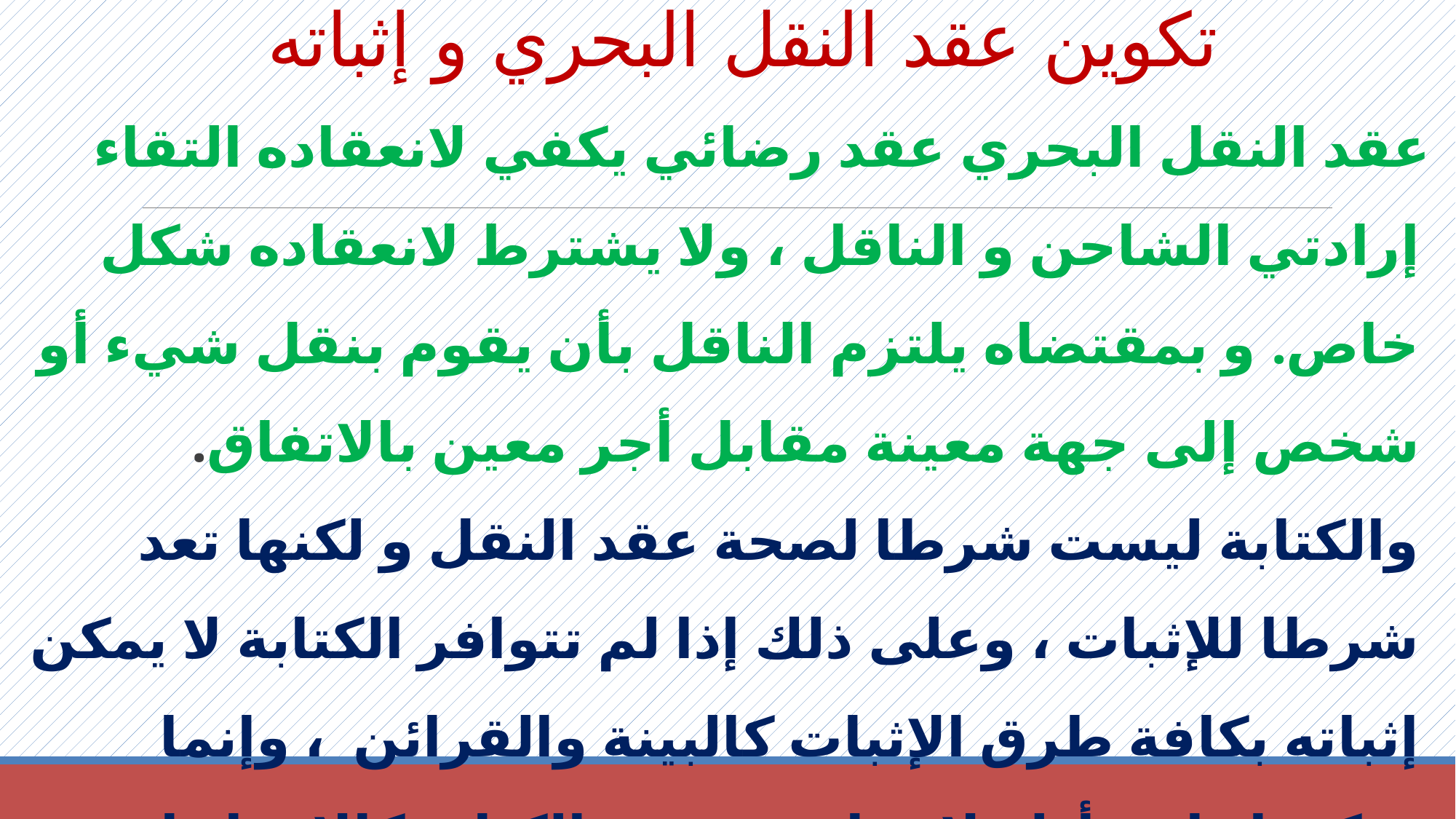

# تكوين عقد النقل البحري و إثباته
عقد النقل البحري عقد رضائي يكفي لانعقاده التقاء إرادتي الشاحن و الناقل ، ولا يشترط لانعقاده شكل خاص. و بمقتضاه يلتزم الناقل بأن يقوم بنقل شيء أو شخص إلى جهة معينة مقابل أجر معين بالاتفاق.
والكتابة ليست شرطا لصحة عقد النقل و لكنها تعد شرطا للإثبات ، وعلى ذلك إذا لم تتوافر الكتابة لا يمكن إثباته بكافة طرق الإثبات كالبينة والقرائن  ، وإنما يمكن إثباته بأدلة لا تقل قوة عن الكتابة كالاقرار او اليمين .